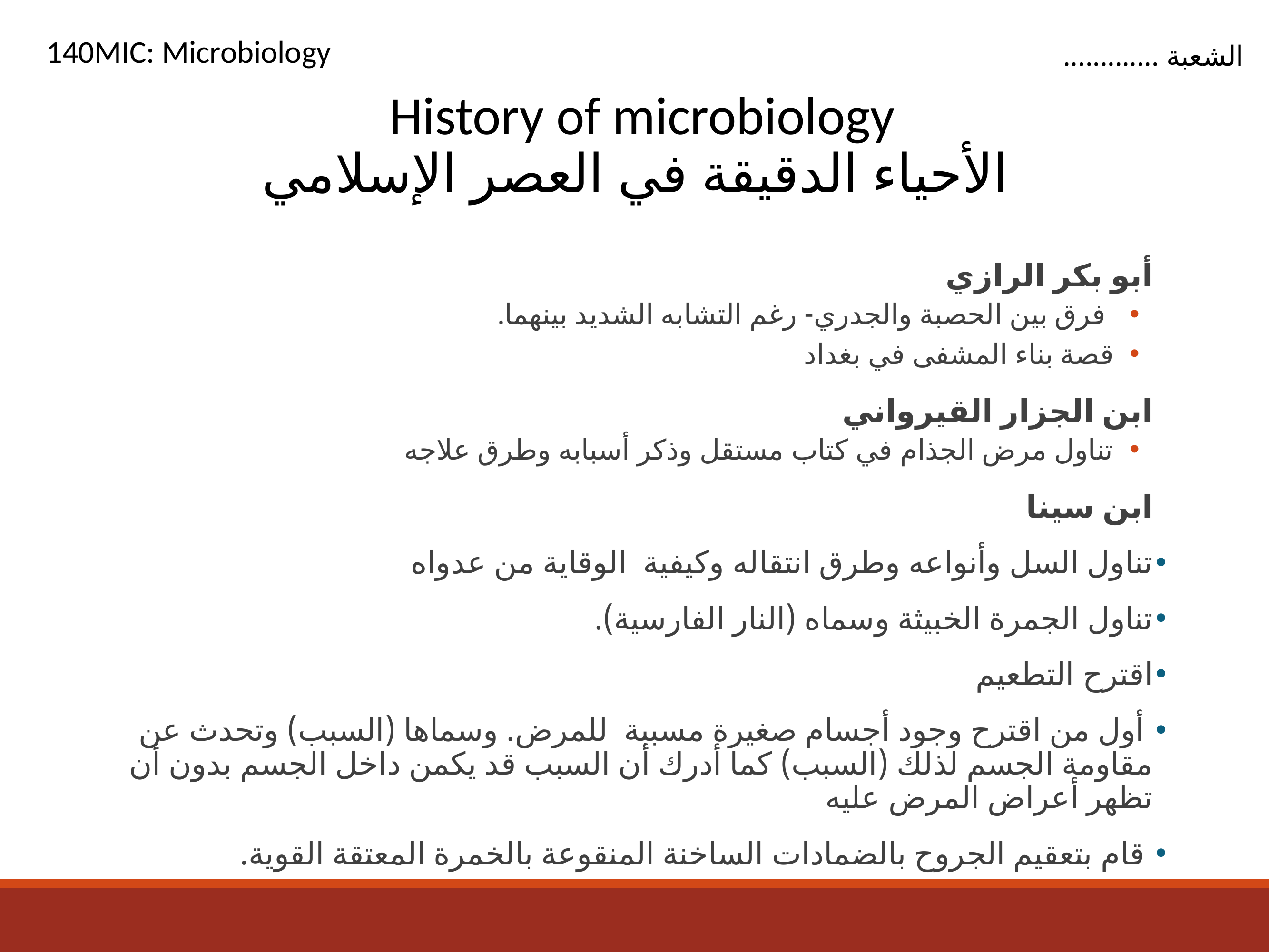

140MIC: Microbiology
الشعبة .............
History of microbiology
الأحياء الدقيقة في العصر الإسلامي
أبو بكر الرازي
 فرق بين الحصبة والجدري- رغم التشابه الشديد بينهما.
قصة بناء المشفى في بغداد
ابن الجزار القيرواني
تناول مرض الجذام في كتاب مستقل وذكر أسبابه وطرق علاجه
ابن سينا
تناول السل وأنواعه وطرق انتقاله وكيفية  الوقاية من عدواه
تناول الجمرة الخبيثة وسماه (النار الفارسية).
اقترح التطعيم
 أول من اقترح وجود أجسام صغيرة مسببة  للمرض. وسماها (السبب) وتحدث عن مقاومة الجسم لذلك (السبب) كما أدرك أن السبب قد يكمن داخل الجسم بدون أن تظهر أعراض المرض عليه
 قام بتعقيم الجروح بالضمادات الساخنة المنقوعة بالخمرة المعتقة القوية.